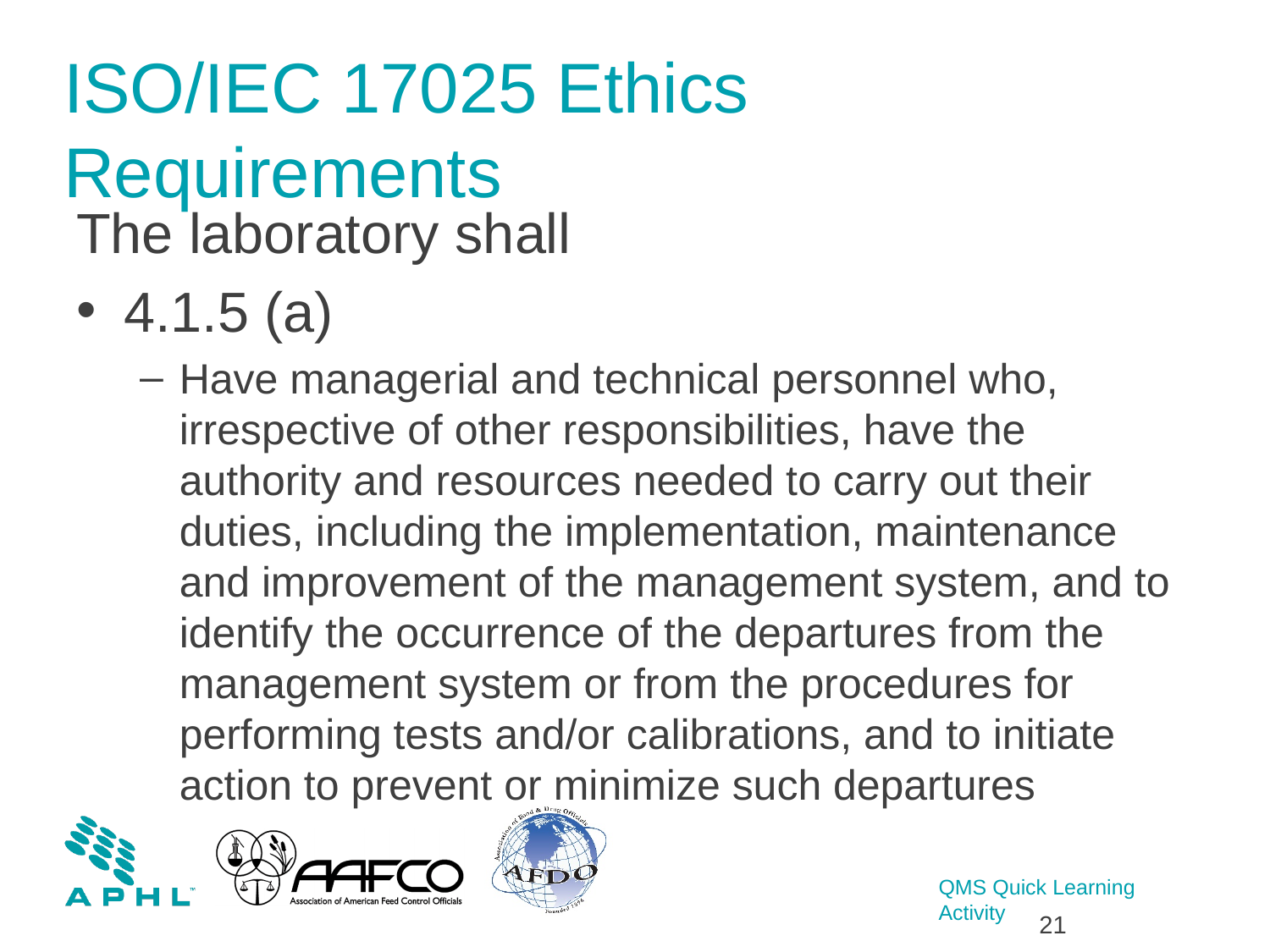

# ISO/IEC 17025 Ethics Requirements
The laboratory shall
4.1.5 (a)
Have managerial and technical personnel who, irrespective of other responsibilities, have the authority and resources needed to carry out their duties, including the implementation, maintenance and improvement of the management system, and to identify the occurrence of the departures from the management system or from the procedures for performing tests and/or calibrations, and to initiate action to prevent or minimize such departures